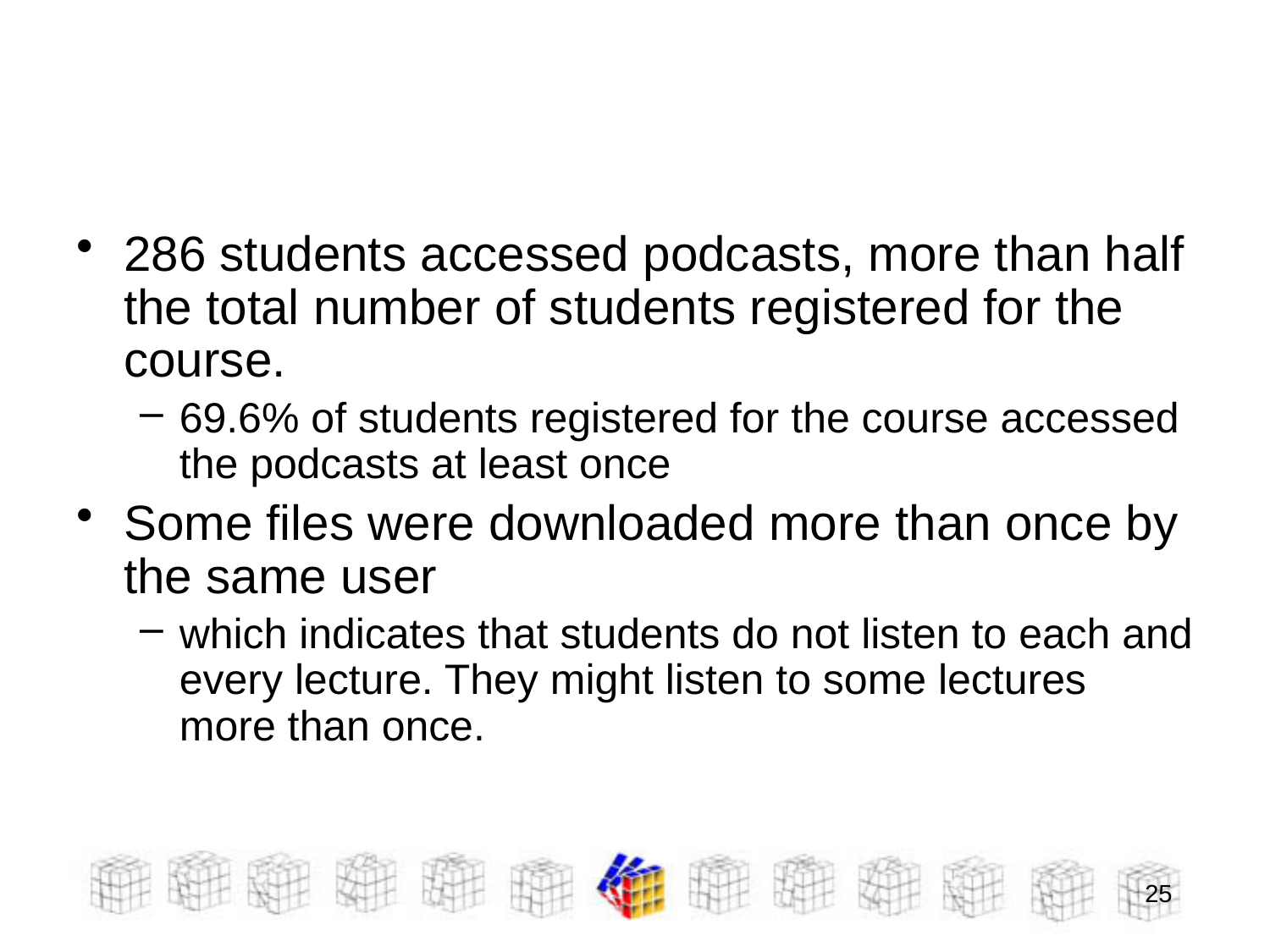

286 students accessed podcasts, more than half the total number of students registered for the course.
69.6% of students registered for the course accessed the podcasts at least once
Some files were downloaded more than once by the same user
which indicates that students do not listen to each and every lecture. They might listen to some lectures more than once.
25